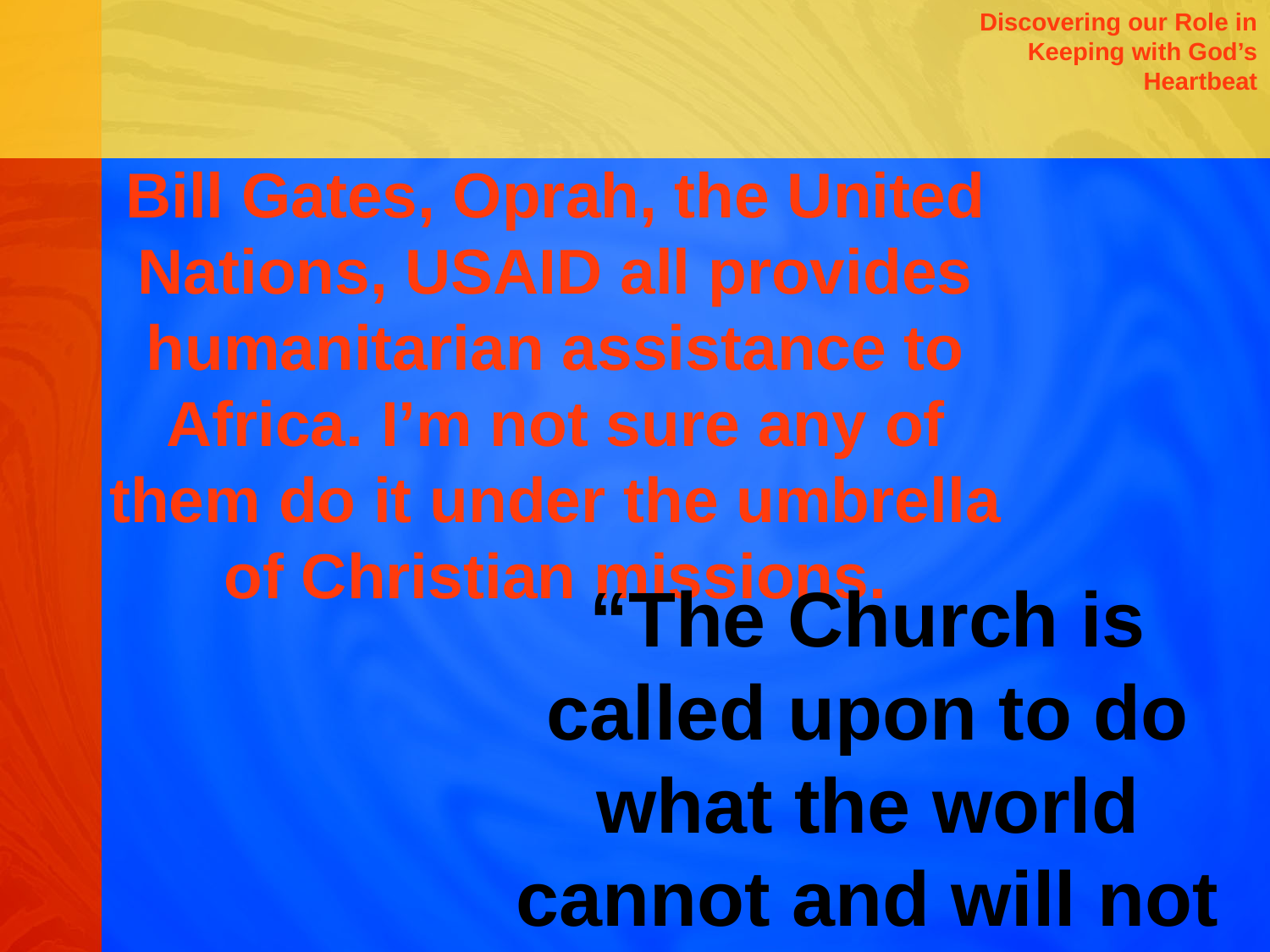

Discovering our Role in Keeping with God’s Heartbeat
Bill Gates, Oprah, the United Nations, USAID all provides humanitarian assistance to Africa. I’m not sure any of them do it under the umbrella of Christian missions.
“The Church is called upon to do what the world cannot and will not do—evangelize the lost!”